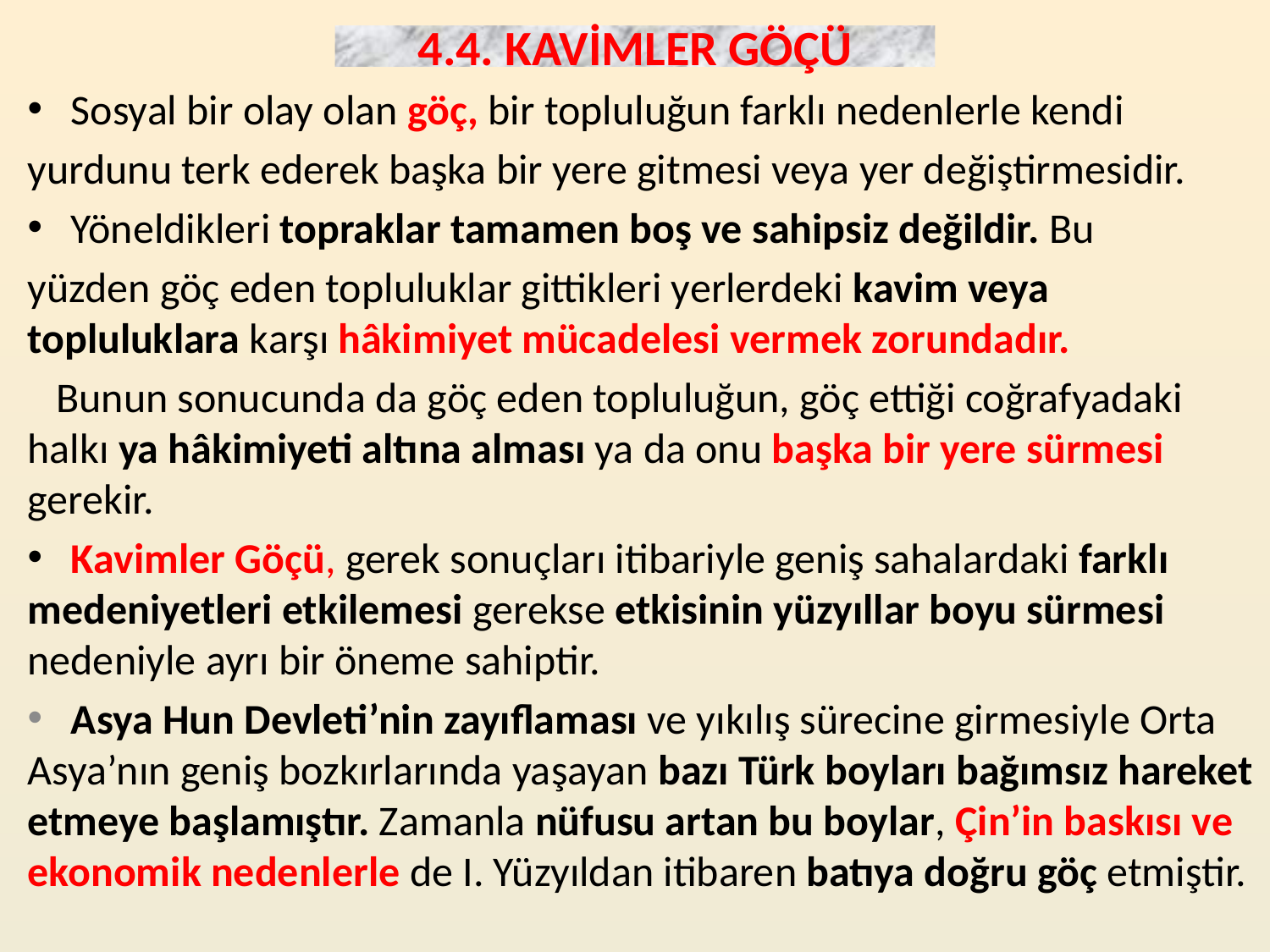

# 4.4. KAVİMLER GÖÇÜ
   Sosyal bir olay olan göç, bir topluluğun farklı nedenlerle kendi
yurdunu terk ederek başka bir yere gitmesi veya yer değiştirmesidir.
   Yöneldikleri topraklar tamamen boş ve sahipsiz değildir. Bu
yüzden göç eden topluluklar gittikleri yerlerdeki kavim veya topluluklara karşı hâkimiyet mücadelesi vermek zorundadır.
   Bunun sonucunda da göç eden topluluğun, göç ettiği coğrafyadaki halkı ya hâkimiyeti altına alması ya da onu başka bir yere sürmesi gerekir.
   Kavimler Göçü, gerek sonuçları itibariyle geniş sahalardaki farklı medeniyetleri etkilemesi gerekse etkisinin yüzyıllar boyu sürmesi nedeniyle ayrı bir öneme sahiptir.
   Asya Hun Devleti’nin zayıflaması ve yıkılış sürecine girmesiyle Orta Asya’nın geniş bozkırlarında yaşayan bazı Türk boyları bağımsız hareket etmeye başlamıştır. Zamanla nüfusu artan bu boylar, Çin’in baskısı ve ekonomik nedenlerle de I. Yüzyıldan itibaren batıya doğru göç etmiştir.